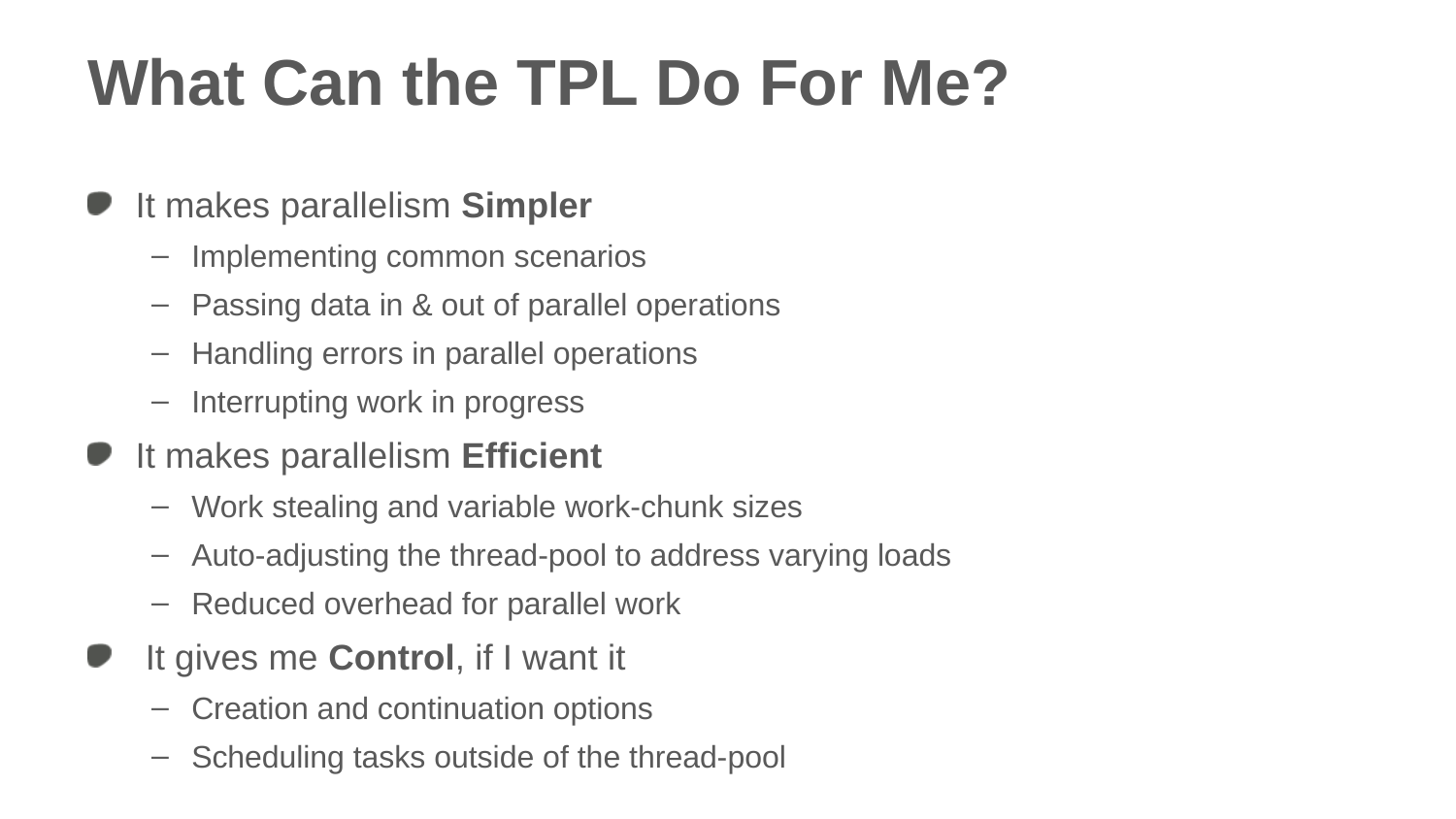

# What Can the TPL Do For Me?
It makes parallelism Simpler
Implementing common scenarios
Passing data in & out of parallel operations
Handling errors in parallel operations
Interrupting work in progress
It makes parallelism Efficient
Work stealing and variable work-chunk sizes
Auto-adjusting the thread-pool to address varying loads
Reduced overhead for parallel work
 It gives me Control, if I want it
Creation and continuation options
Scheduling tasks outside of the thread-pool